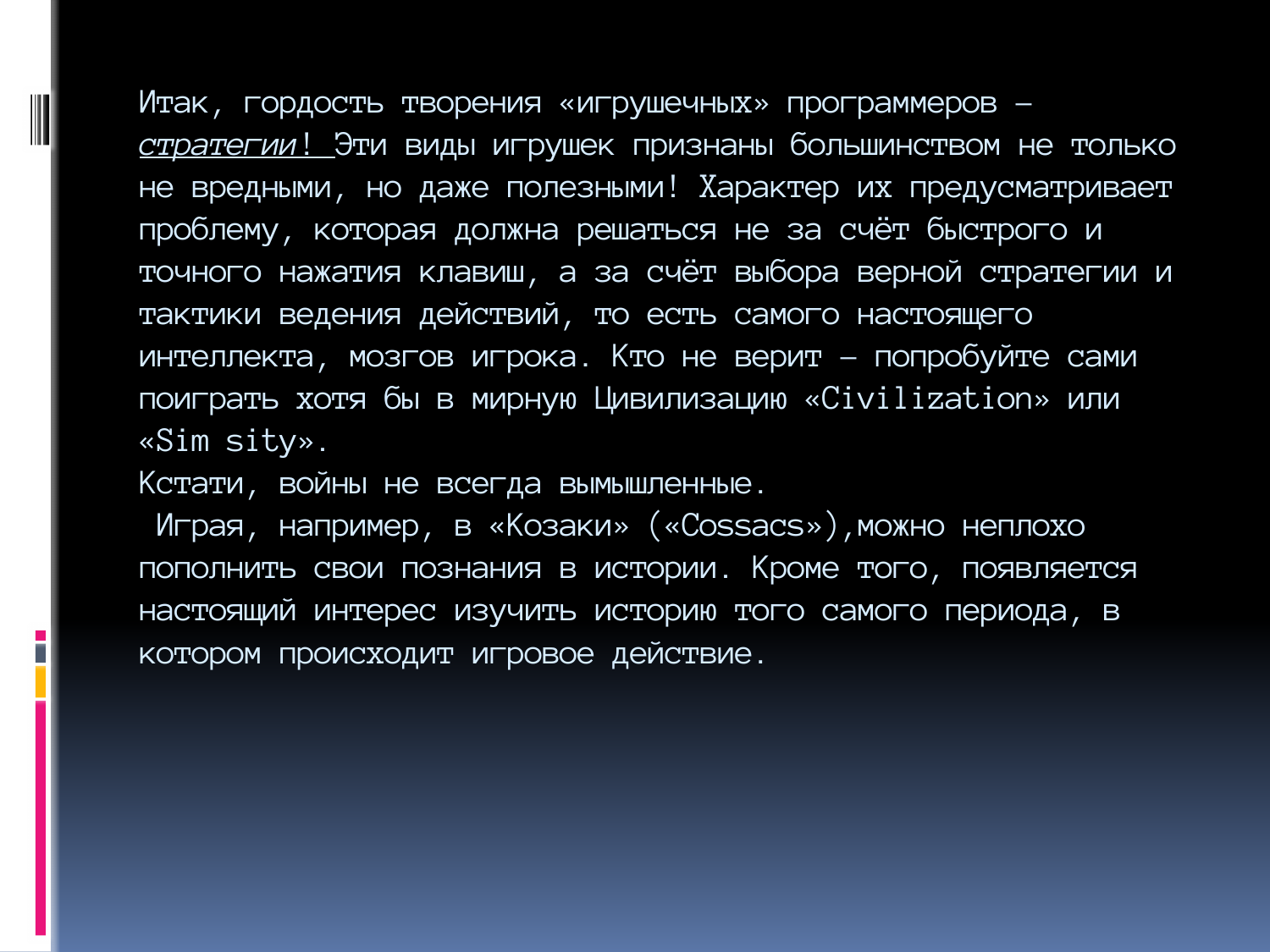

# Итак, гордость творения «игрушечных» программеров – стратегии! Эти виды игрушек признаны большинством не только не вредными, но даже полезными! Характер их предусматривает проблему, которая должна решаться не за счёт быстрого и точного нажатия клавиш, а за счёт выбора верной стратегии и тактики ведения действий, то есть самого настоящего интеллекта, мозгов игрока. Кто не верит – попробуйте сами поиграть хотя бы в мирную Цивилизацию «Сivilization» или «Sim sity». Кстати, войны не всегда вымышленные. Играя, например, в «Козаки» («Cossacs»),можно неплохо пополнить свои познания в истории. Кроме того, появляется настоящий интерес изучить историю того самого периода, в котором происходит игровое действие.